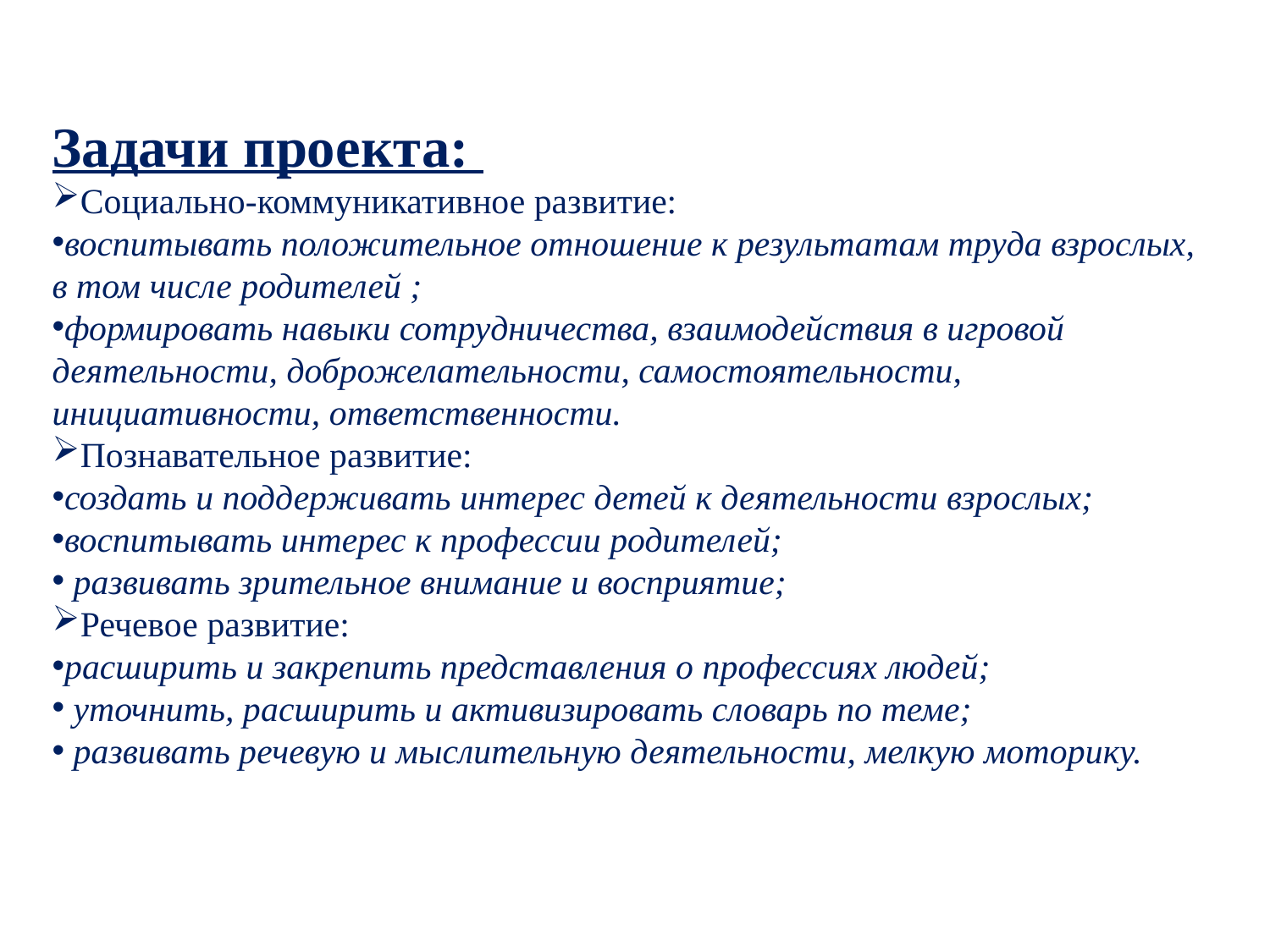

Задачи проекта:
Социально-коммуникативное развитие:
воспитывать положительное отношение к результатам труда взрослых, в том числе родителей ;
формировать навыки сотрудничества, взаимодействия в игровой деятельности, доброжелательности, самостоятельности, инициативности, ответственности.
Познавательное развитие:
создать и поддерживать интерес детей к деятельности взрослых;
воспитывать интерес к профессии родителей;
 развивать зрительное внимание и восприятие;
Речевое развитие:
расширить и закрепить представления о профессиях людей;
 уточнить, расширить и активизировать словарь по теме;
 развивать речевую и мыслительную деятельности, мелкую моторику.